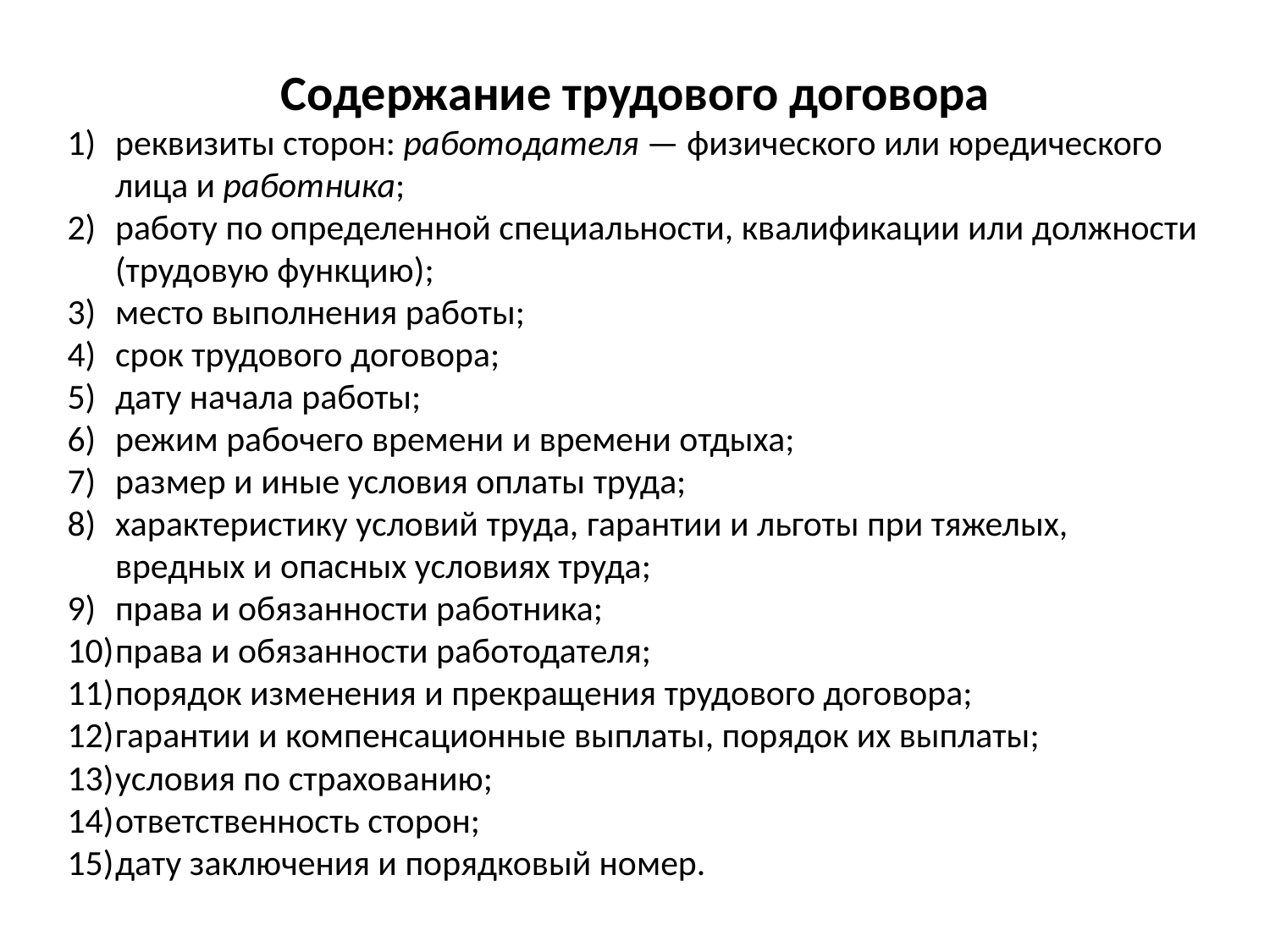

Содержание трудового договора
реквизиты сторон: работодателя — физического или юредического лица и работника;
работу по определенной специальности, квалификации или должности (трудовую функцию);
место выполнения работы;
срок трудового договора;
дату начала работы;
режим рабочего времени и времени отдыха;
размер и иные условия оплаты труда;
характеристику условий труда, гарантии и льготы при тяжелых, вредных и опасных условиях труда;
права и обязанности работника;
права и обязанности работодателя;
порядок изменения и прекращения трудового договора;
гарантии и компенсационные выплаты, порядок их выплаты;
условия по страхованию;
ответственность сторон;
дату заключения и порядковый номер.